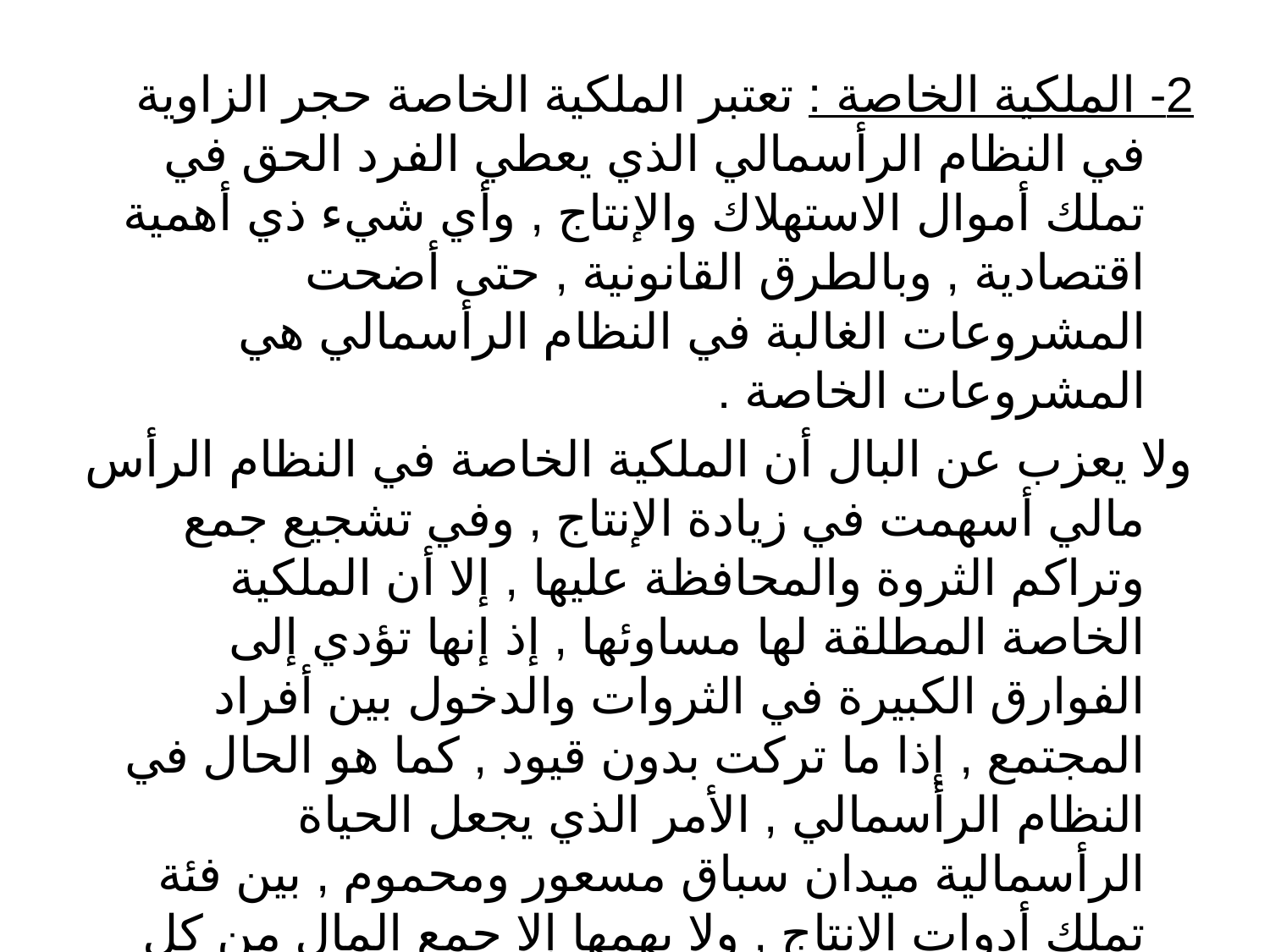

2- الملكية الخاصة : تعتبر الملكية الخاصة حجر الزاوية في النظام الرأسمالي الذي يعطي الفرد الحق في تملك أموال الاستهلاك والإنتاج , وأي شيء ذي أهمية اقتصادية , وبالطرق القانونية , حتى أضحت المشروعات الغالبة في النظام الرأسمالي هي المشروعات الخاصة .
ولا يعزب عن البال أن الملكية الخاصة في النظام الرأس مالي أسهمت في زيادة الإنتاج , وفي تشجيع جمع وتراكم الثروة والمحافظة عليها , إلا أن الملكية الخاصة المطلقة لها مساوئها , إذ إنها تؤدي إلى الفوارق الكبيرة في الثروات والدخول بين أفراد المجتمع , إذا ما تركت بدون قيود , كما هو الحال في النظام الرأسمالي , الأمر الذي يجعل الحياة الرأسمالية ميدان سباق مسعور ومحموم , بين فئة تملك أدوات الإنتاج , ولا يهمها إلا جمع المال من كل السبل ولو أضرت بالآخرين , وأخرى محرومة , لا تملك , بل تظل تبحث عن المقومات الأساسية لحياتها , دون أن يشملها شيء من التراحم , والتكافل , والتعاطف المتبادل .